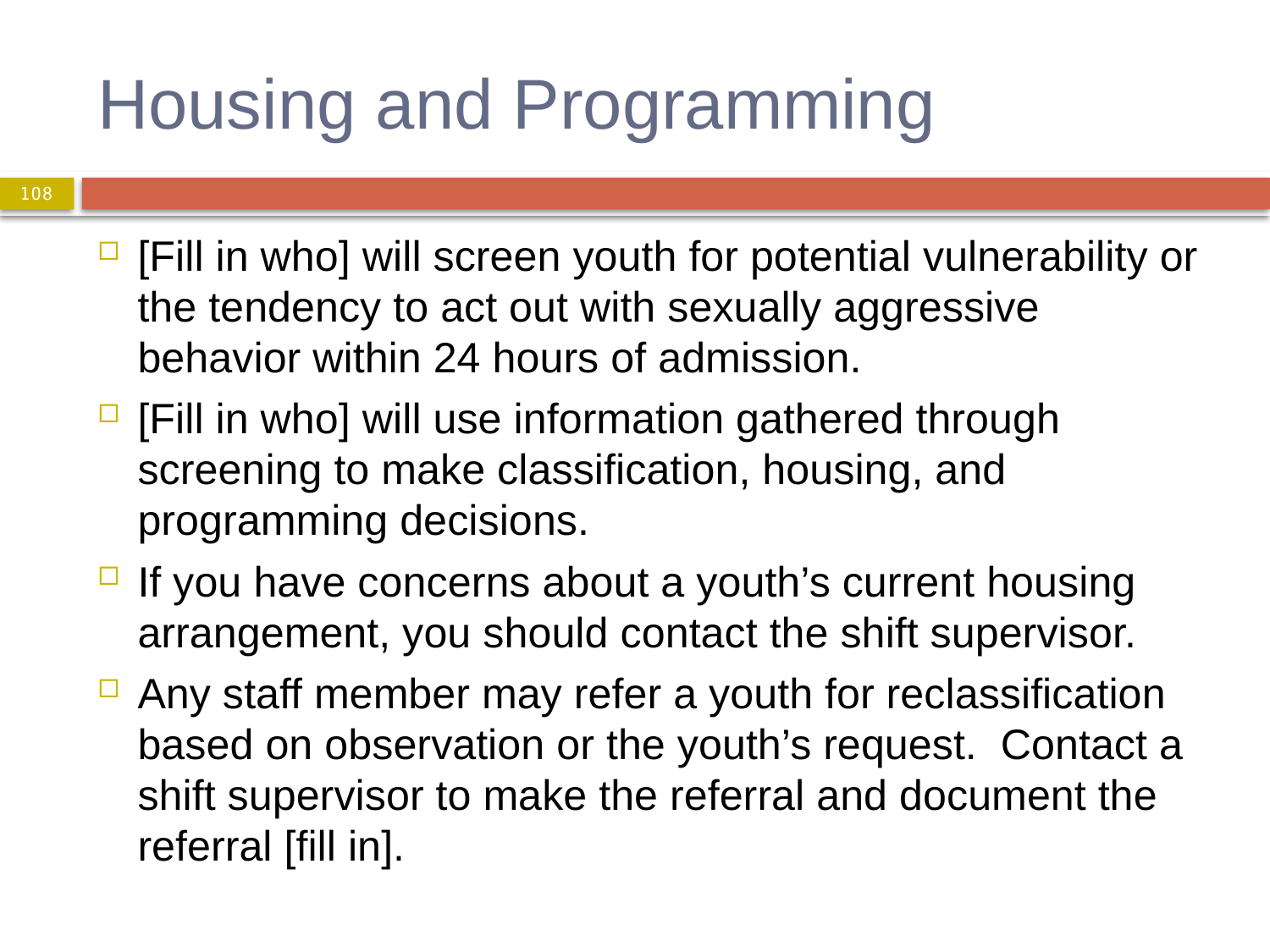

# Housing and Programming
108
[Fill in who] will screen youth for potential vulnerability or the tendency to act out with sexually aggressive behavior within 24 hours of admission.
[Fill in who] will use information gathered through screening to make classification, housing, and programming decisions.
If you have concerns about a youth’s current housing arrangement, you should contact the shift supervisor.
Any staff member may refer a youth for reclassification based on observation or the youth’s request.  Contact a shift supervisor to make the referral and document the referral [fill in].